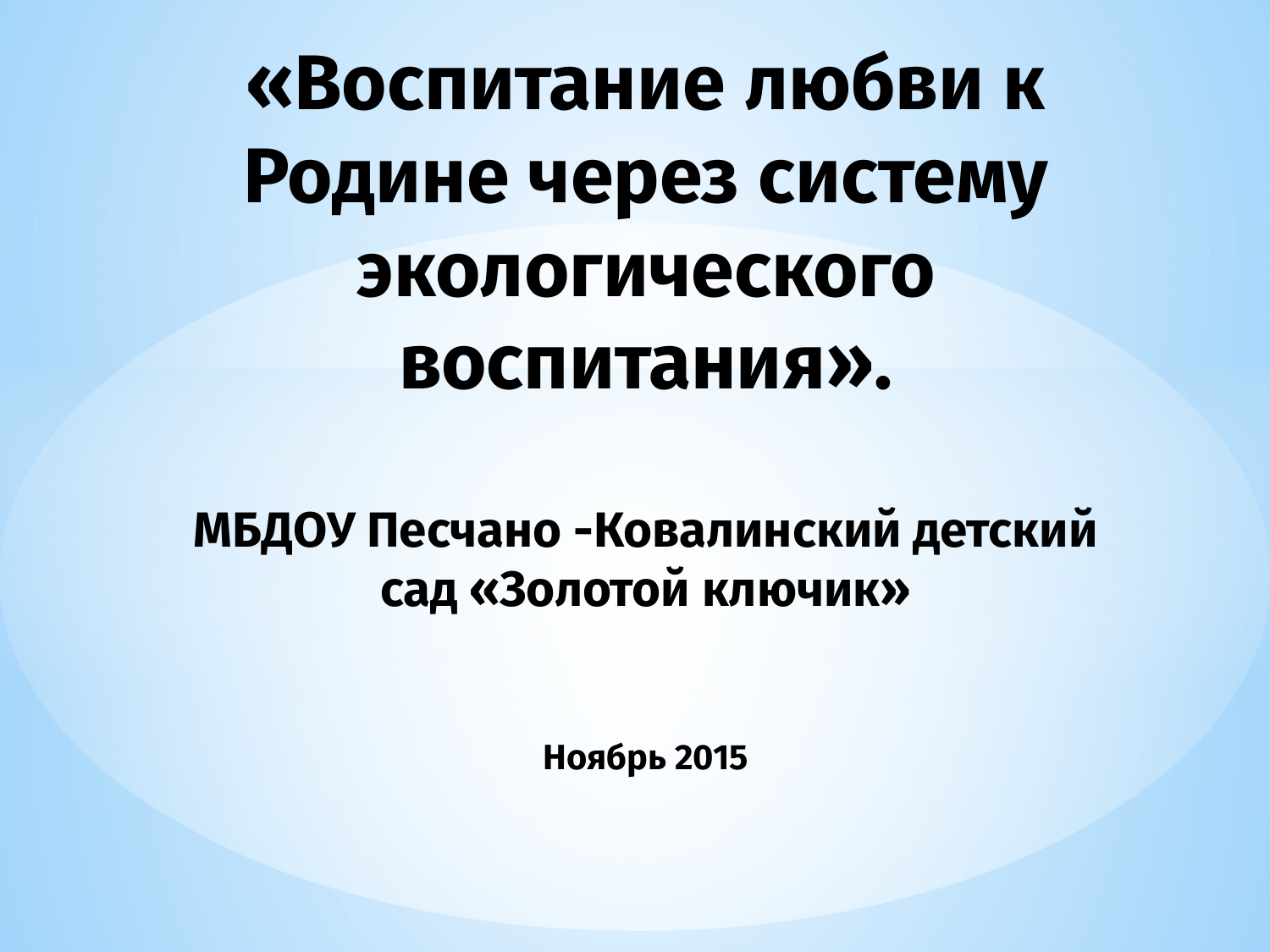

# «Воспитание любви к Родине через систему экологического воспитания». МБДОУ Песчано -Ковалинский детский сад «Золотой ключик» Ноябрь 2015